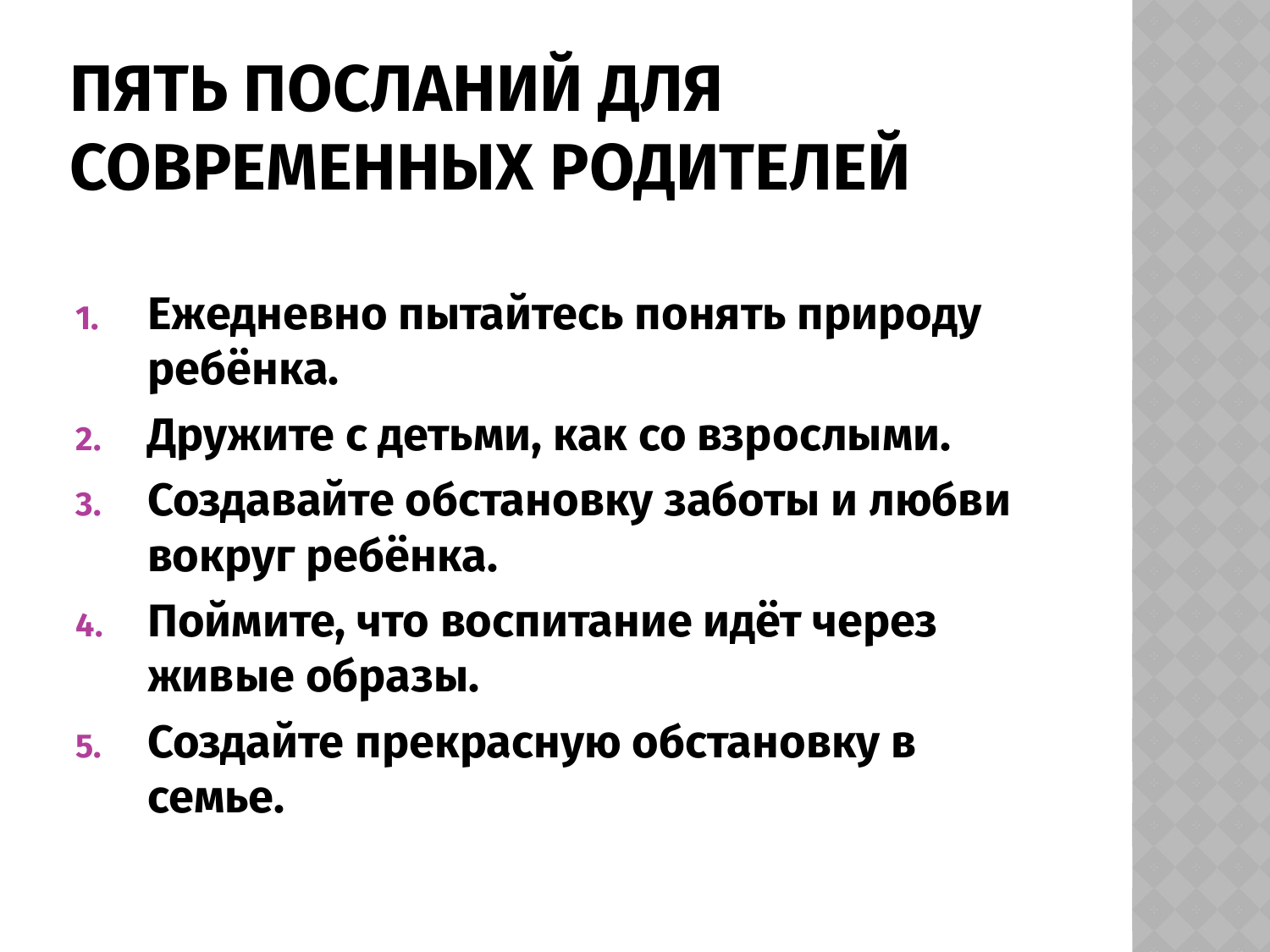

# Пять посланий для современных родителей
Ежедневно пытайтесь понять природу ребёнка.
Дружите с детьми, как со взрослыми.
Создавайте обстановку заботы и любви вокруг ребёнка.
Поймите, что воспитание идёт через живые образы.
Создайте прекрасную обстановку в семье.